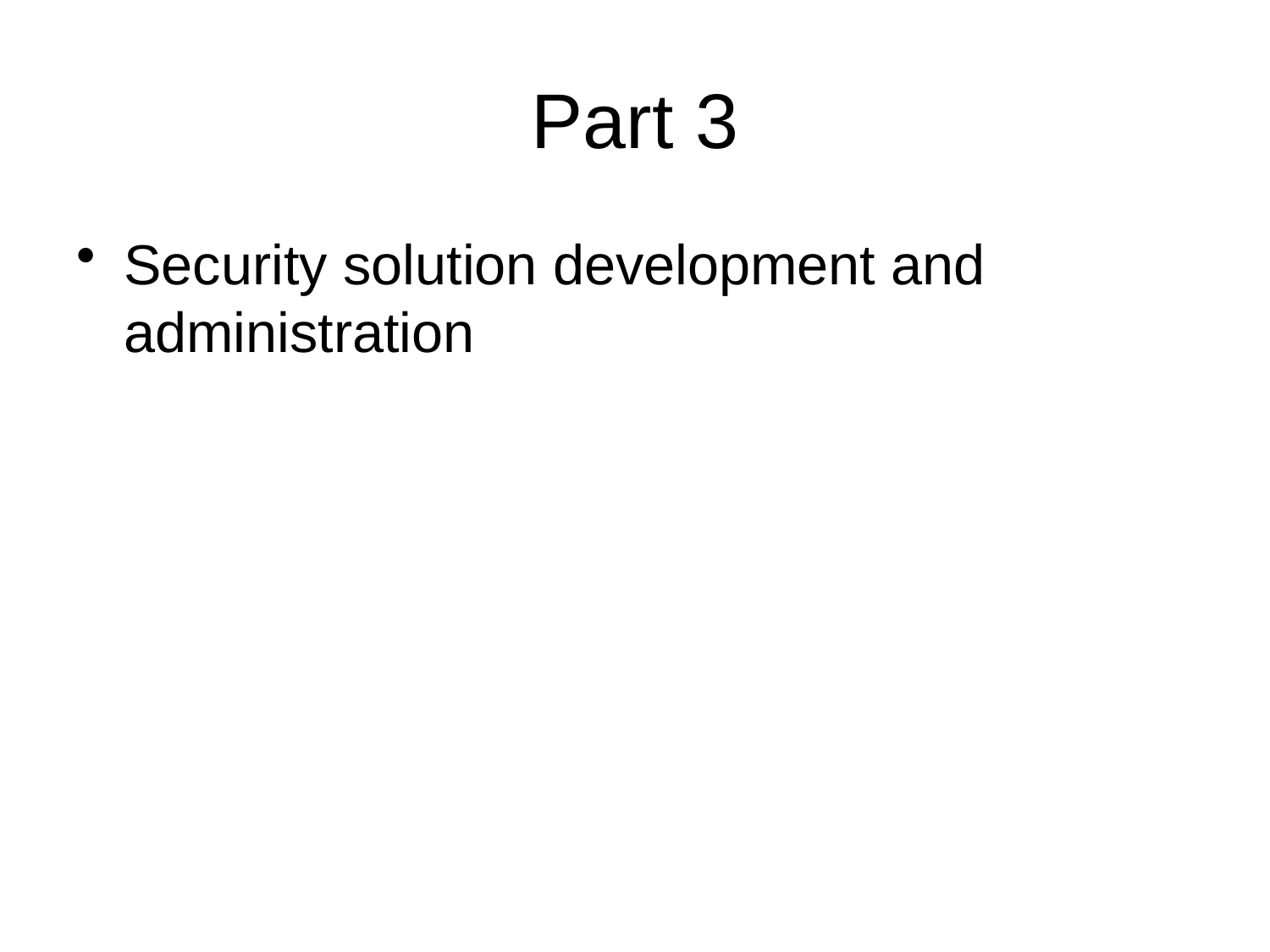

# Part 3
Security solution development and administration